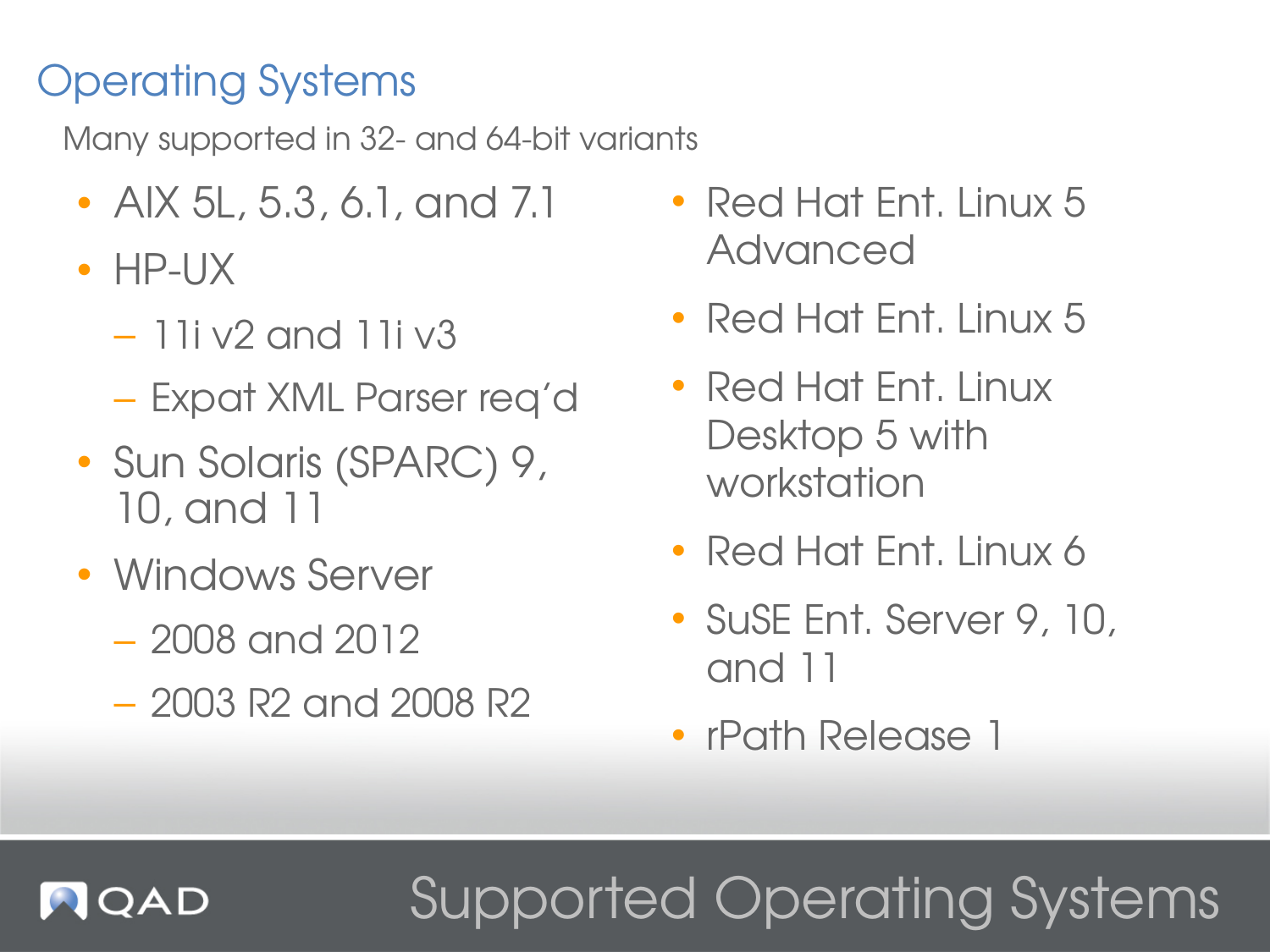

Operating Systems
Many supported in 32- and 64-bit variants
Red Hat Ent. Linux 5 Advanced
Red Hat Ent. Linux 5
Red Hat Ent. Linux Desktop 5 with workstation
Red Hat Ent. Linux 6
SuSE Ent. Server 9, 10, and 11
rPath Release 1

AIX 5L, 5.3, 6.1, and 7.1
HP-UX
11i v2 and 11i v3
Expat XML Parser req’d
Sun Solaris (SPARC) 9, 10, and 11
Windows Server
2008 and 2012
2003 R2 and 2008 R2

# Supported Operating Systems